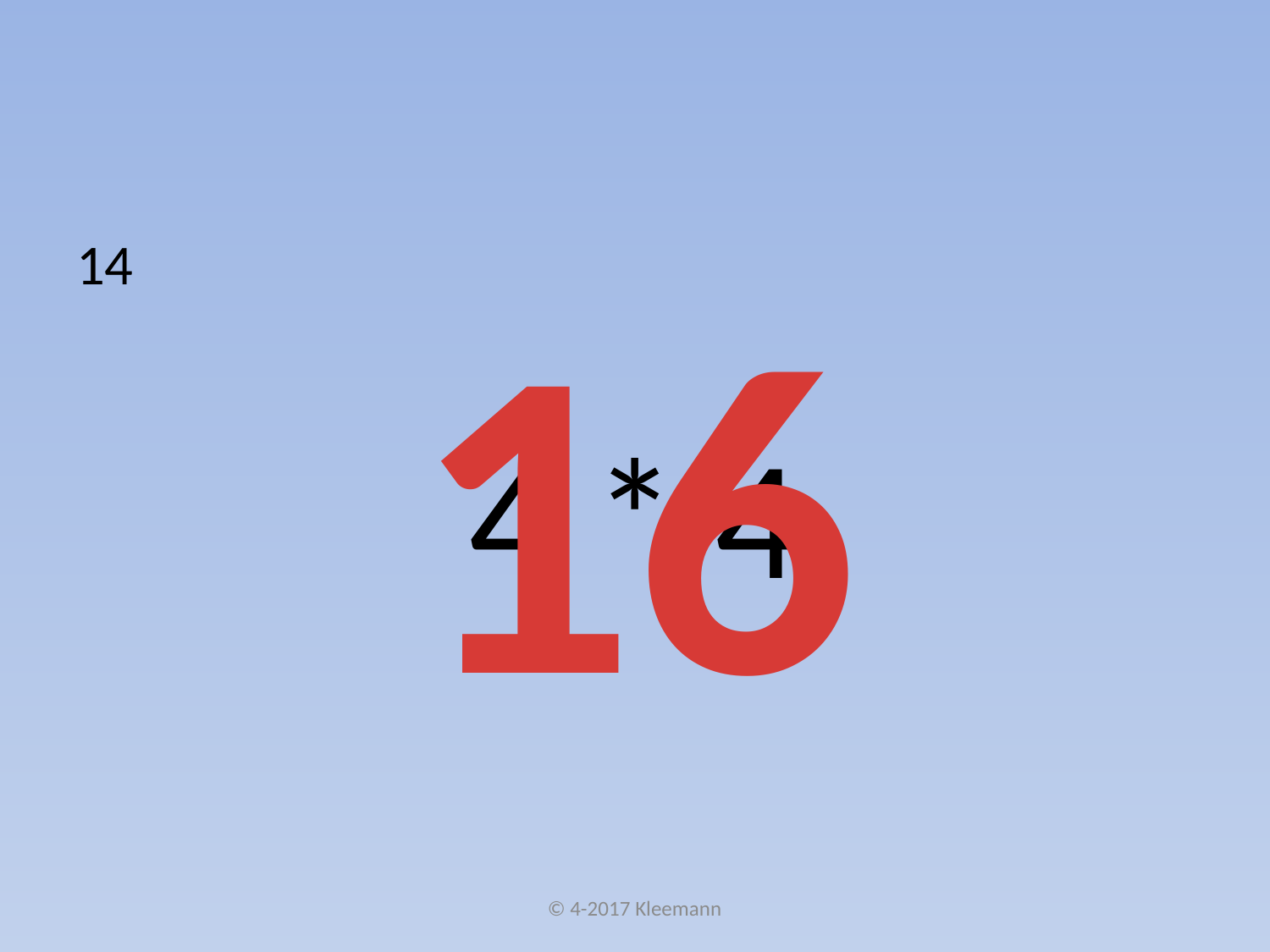

#
14

4 * 4
16
© 4-2017 Kleemann